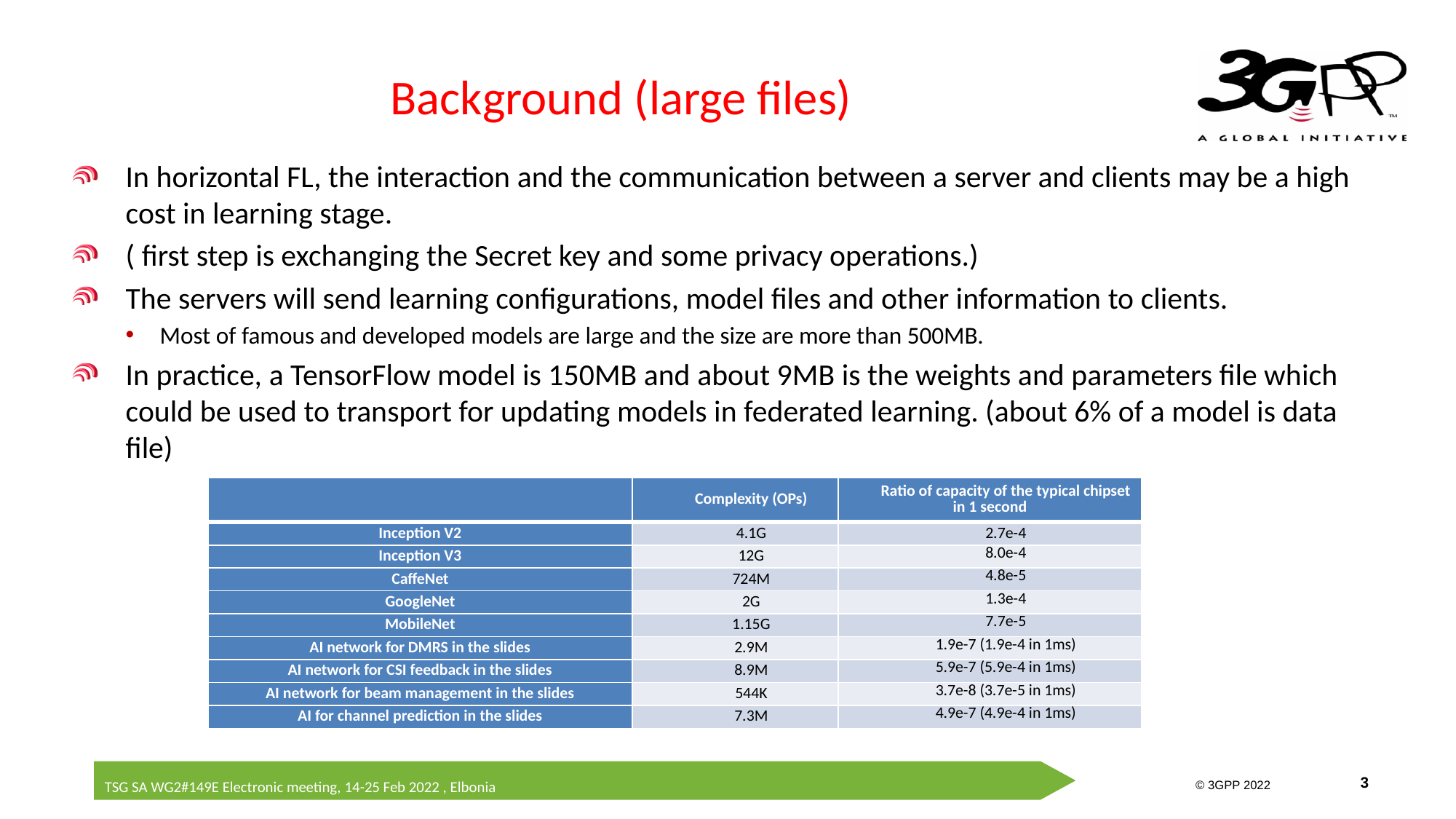

# Background (large files)
In horizontal FL, the interaction and the communication between a server and clients may be a high cost in learning stage.
( first step is exchanging the Secret key and some privacy operations.)
The servers will send learning configurations, model files and other information to clients.
Most of famous and developed models are large and the size are more than 500MB.
In practice, a TensorFlow model is 150MB and about 9MB is the weights and parameters file which could be used to transport for updating models in federated learning. (about 6% of a model is data file)

|  | Complexity (OPs) | Ratio of capacity of the typical chipset in 1 second |
| --- | --- | --- |
| Inception V2 | 4.1G | 2.7e-4 |
| Inception V3 | 12G | 8.0e-4 |
| CaffeNet | 724M | 4.8e-5 |
| GoogleNet | 2G | 1.3e-4 |
| MobileNet | 1.15G | 7.7e-5 |
| AI network for DMRS in the slides | 2.9M | 1.9e-7 (1.9e-4 in 1ms) |
| AI network for CSI feedback in the slides | 8.9M | 5.9e-7 (5.9e-4 in 1ms) |
| AI network for beam management in the slides | 544K | 3.7e-8 (3.7e-5 in 1ms) |
| AI for channel prediction in the slides | 7.3M | 4.9e-7 (4.9e-4 in 1ms) |